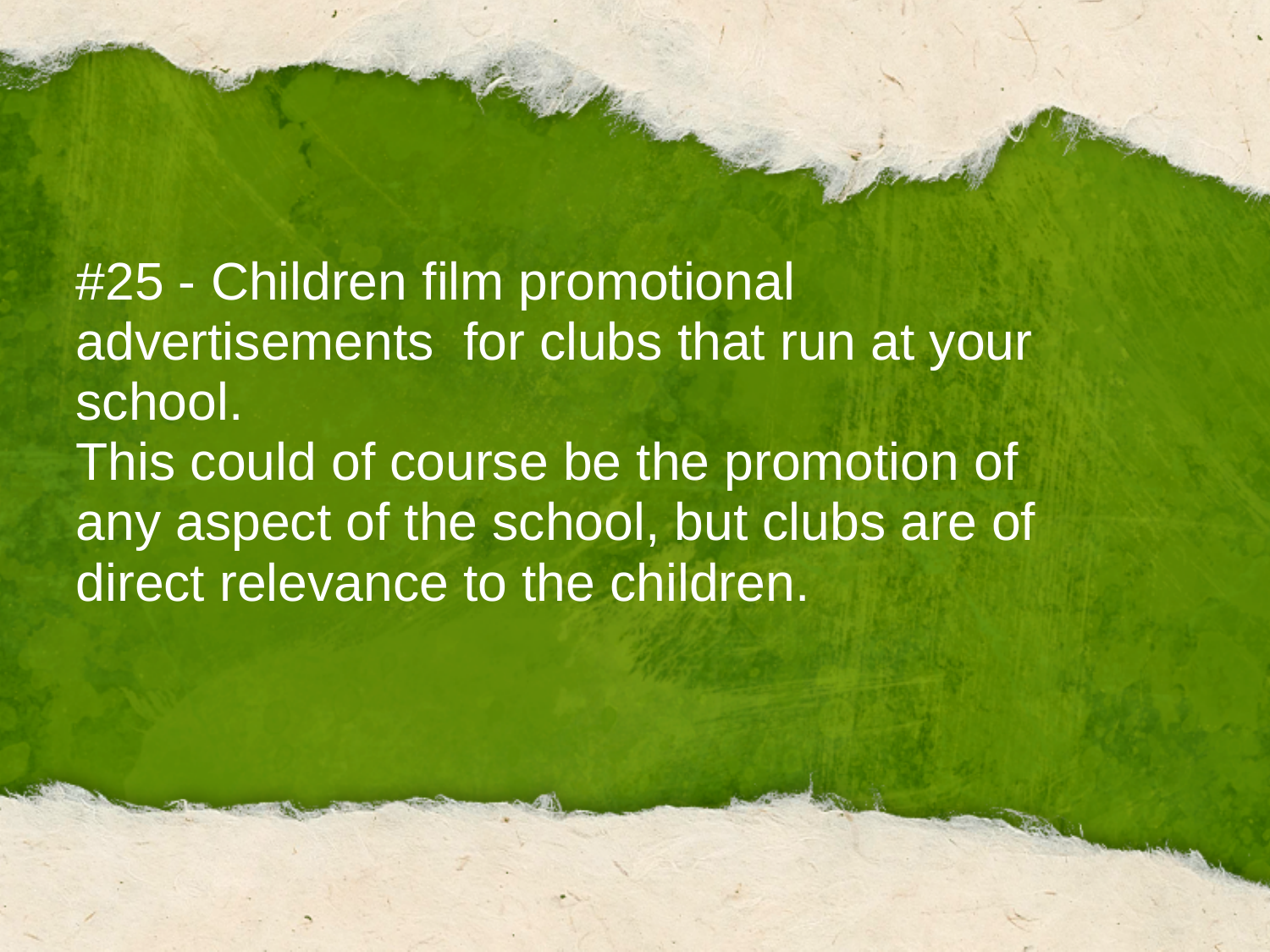

#25 - Children film promotional advertisements  for clubs that run at your school.
This could of course be the promotion of any aspect of the school, but clubs are of direct relevance to the children.